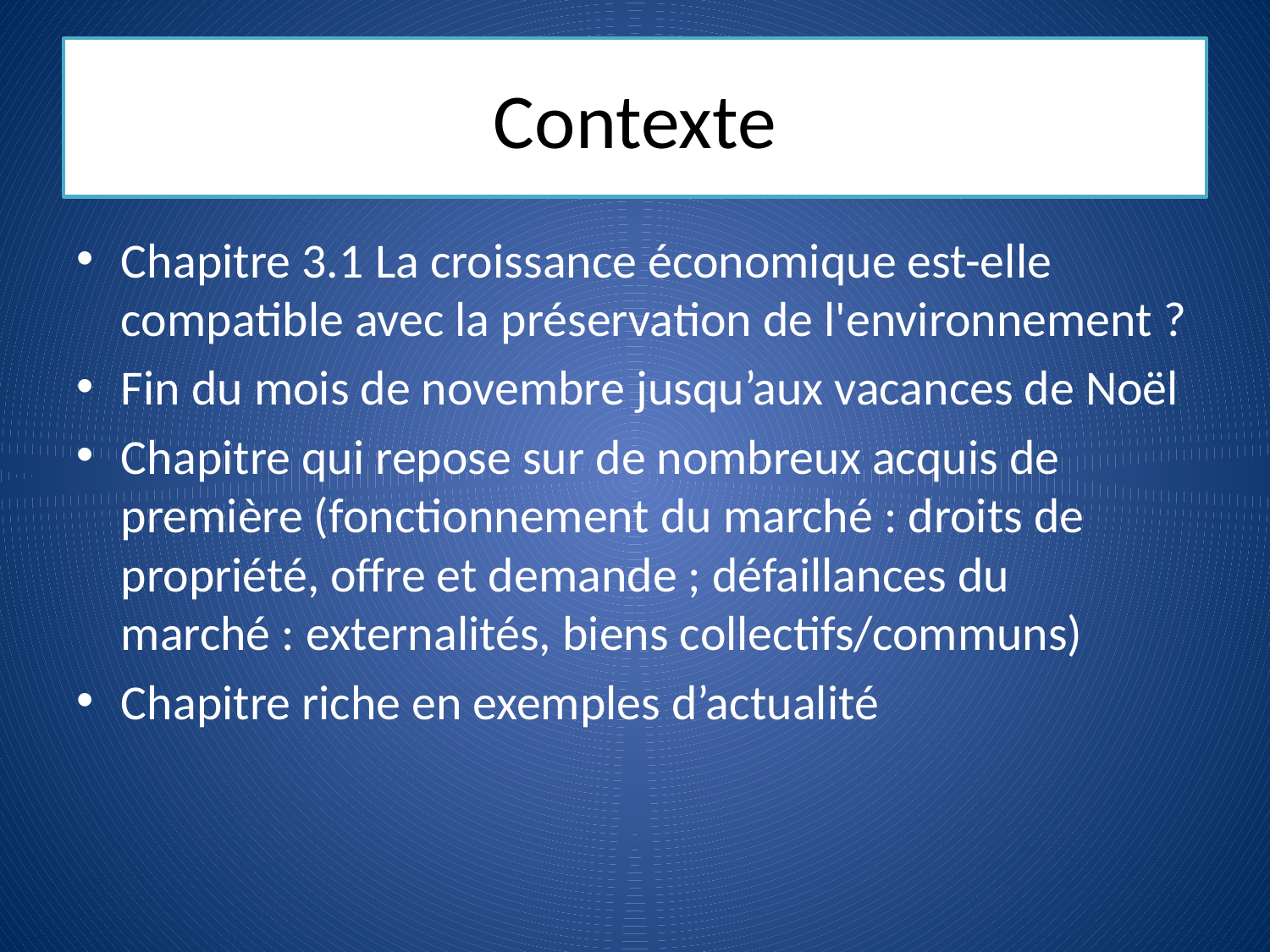

# Contexte
Chapitre 3.1 La croissance économique est-elle compatible avec la préservation de l'environnement ?
Fin du mois de novembre jusqu’aux vacances de Noël
Chapitre qui repose sur de nombreux acquis de première (fonctionnement du marché : droits de propriété, offre et demande ; défaillances du marché : externalités, biens collectifs/communs)
Chapitre riche en exemples d’actualité